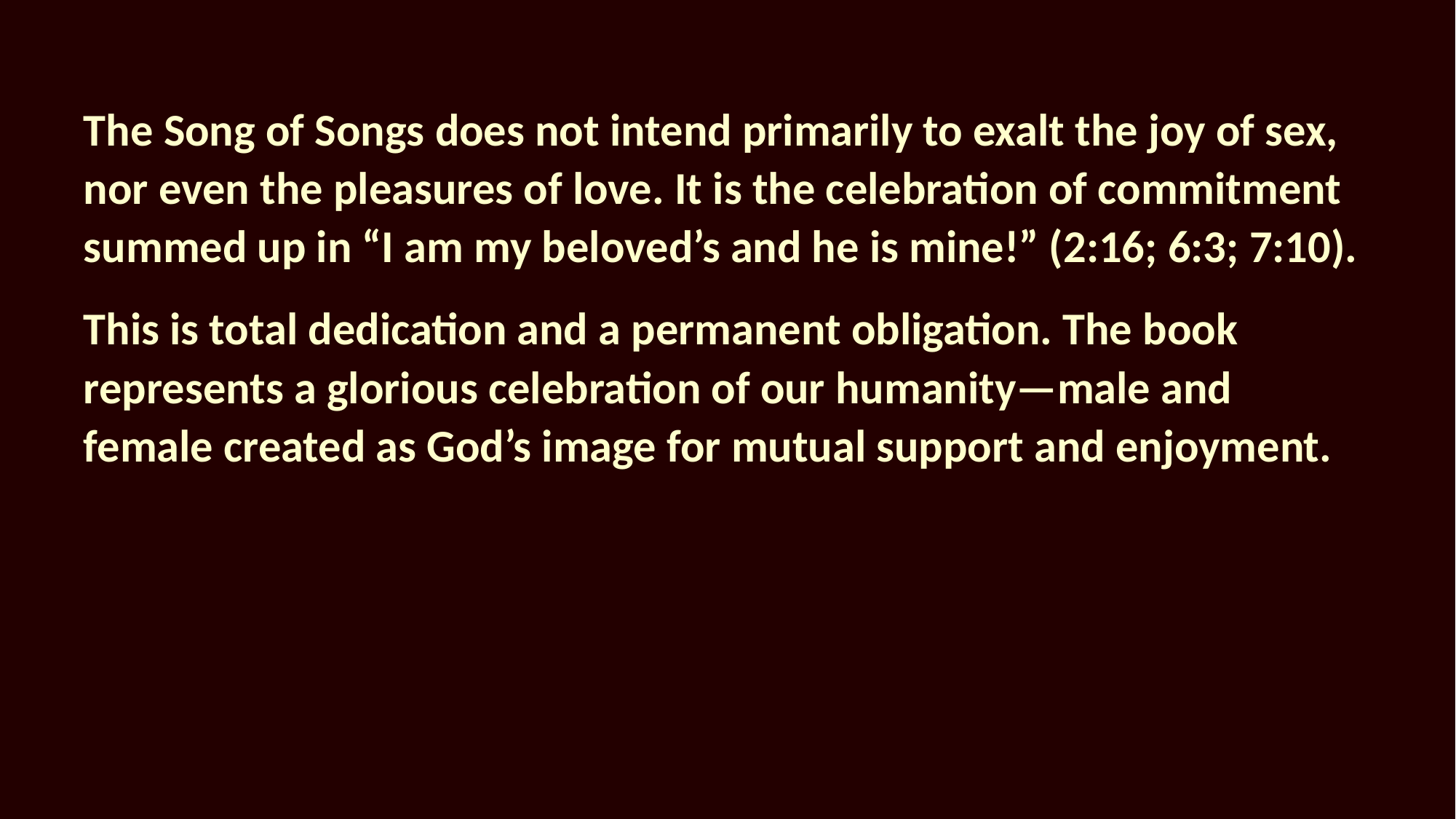

The Song of Songs does not intend primarily to exalt the joy of sex, nor even the pleasures of love. It is the celebration of commitment summed up in “I am my beloved’s and he is mine!” (2:16; 6:3; 7:10).
This is total dedication and a permanent obligation. The book represents a glorious celebration of our humanity—male and female created as God’s image for mutual support and enjoyment.